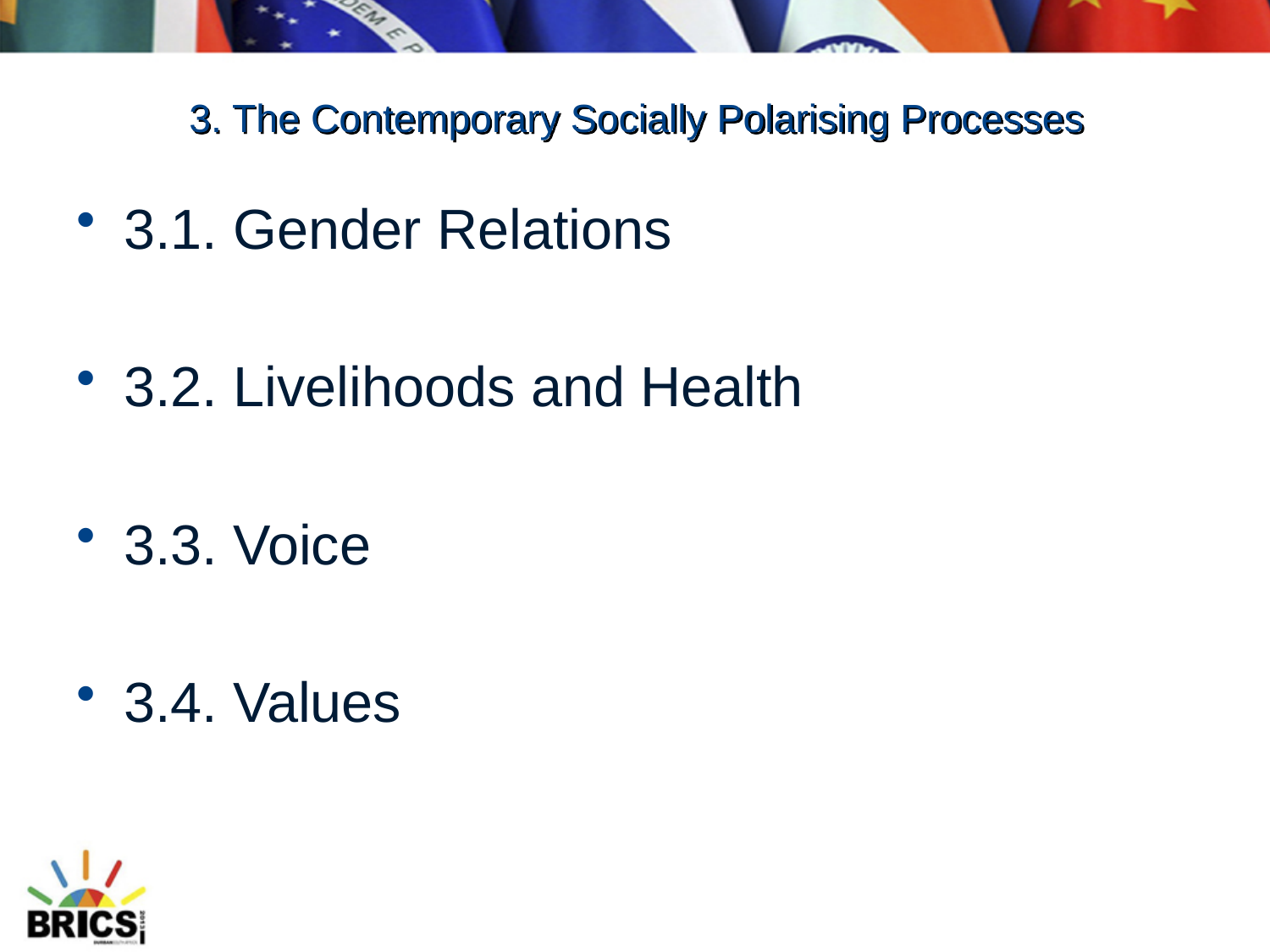

# 3. The Contemporary Socially Polarising Processes
3.1. Gender Relations

3.2. Livelihoods and Health

3.3. Voice

3.4. Values